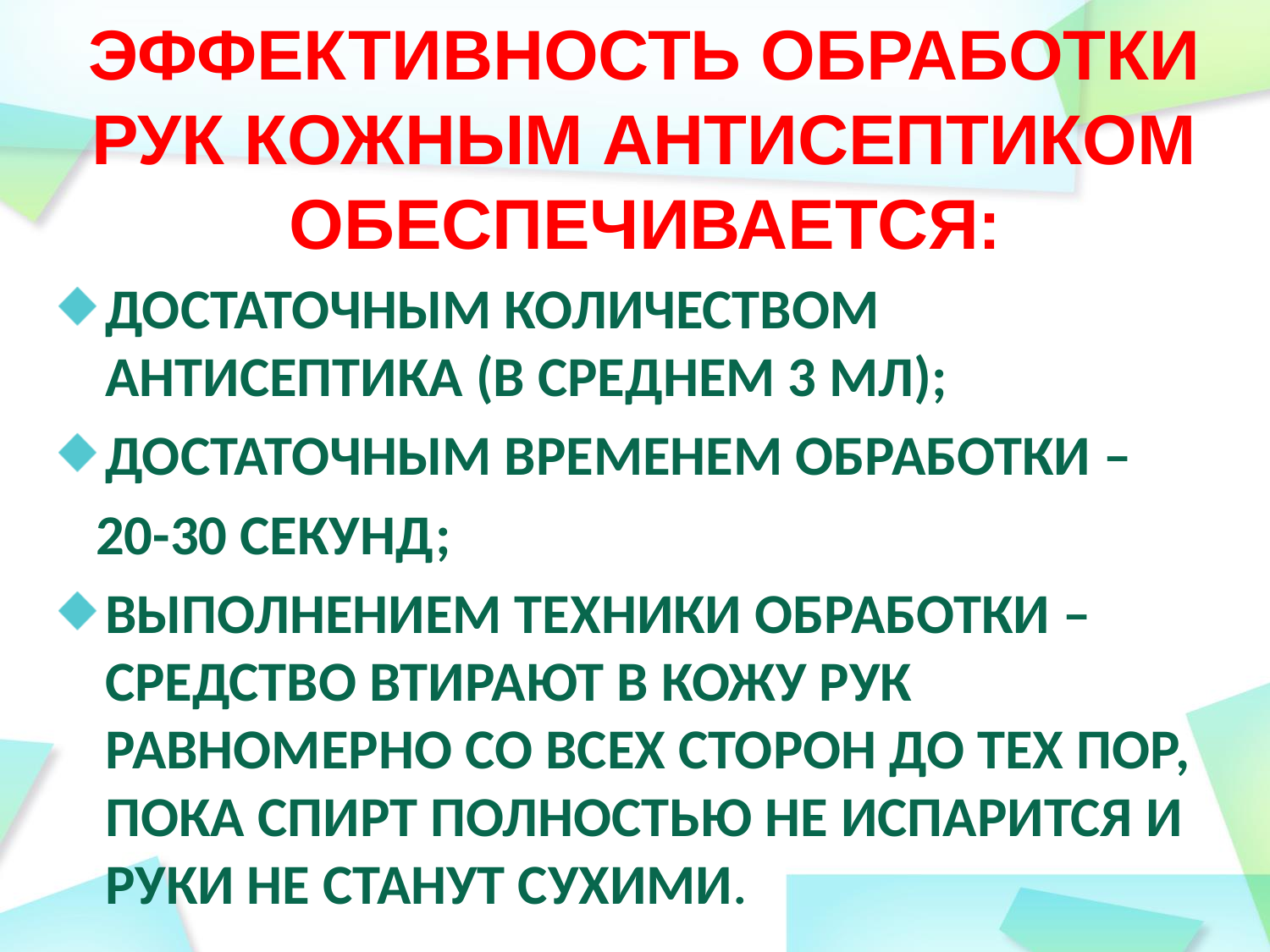

# ЭФФЕКТИВНОСТЬ ОБРАБОТКИ РУК КОЖНЫМ АНТИСЕПТИКОМ ОБЕСПЕЧИВАЕТСЯ:
ДОСТАТОЧНЫМ КОЛИЧЕСТВОМ АНТИСЕПТИКА (В СРЕДНЕМ 3 МЛ);
ДОСТАТОЧНЫМ ВРЕМЕНЕМ ОБРАБОТКИ –
   20-30 СЕКУНД;
ВЫПОЛНЕНИЕМ ТЕХНИКИ ОБРАБОТКИ – СРЕДСТВО ВТИРАЮТ В КОЖУ РУК РАВНОМЕРНО СО ВСЕХ СТОРОН ДО ТЕХ ПОР, ПОКА СПИРТ ПОЛНОСТЬЮ НЕ ИСПАРИТСЯ И РУКИ НЕ СТАНУТ СУХИМИ.